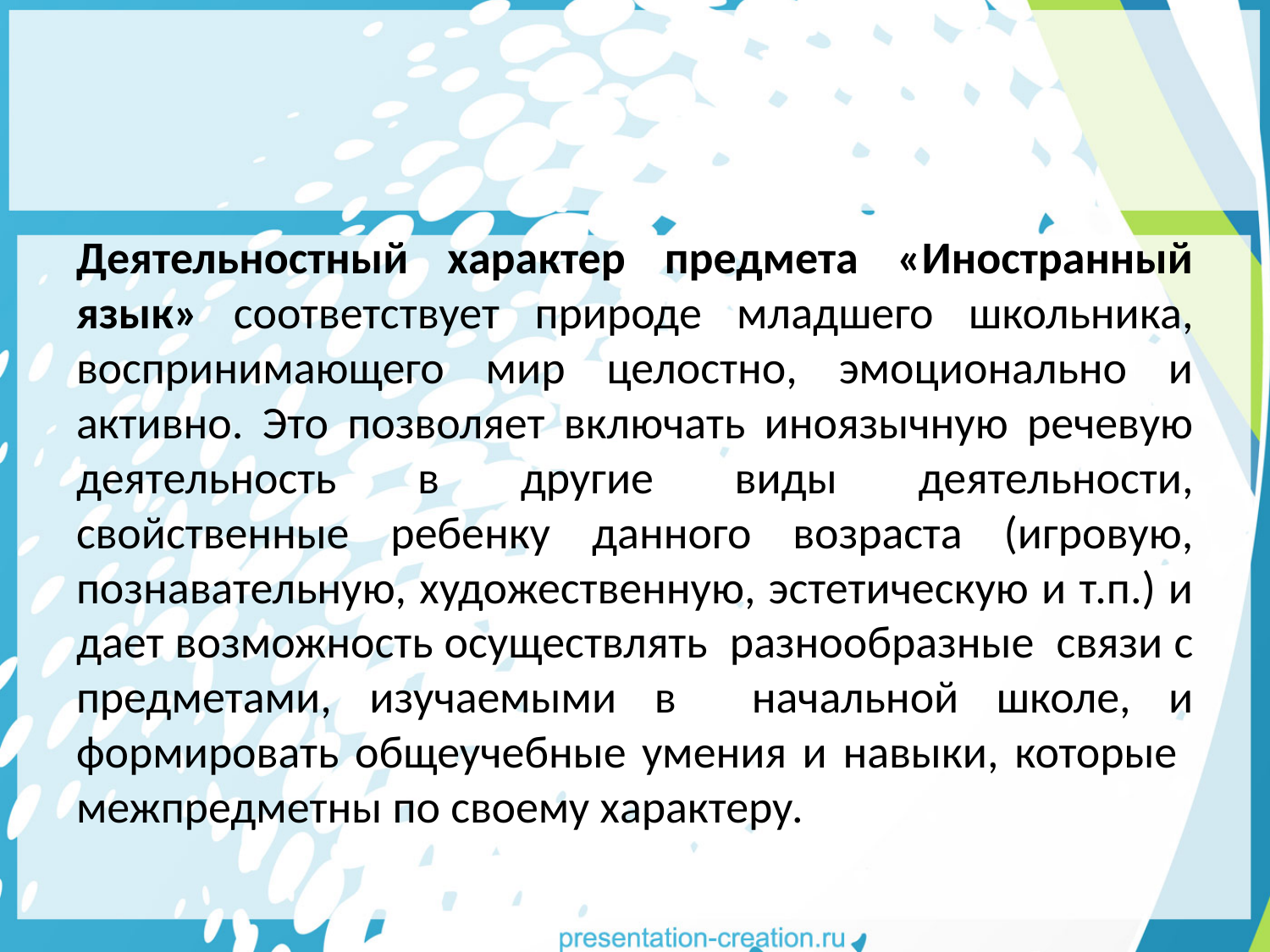

#
Деятельностный характер предмета «Иностранный язык» соответствует природе младшего школьника, воспринимающего мир целостно, эмоционально и активно. Это позволяет включать иноязычную речевую деятельность в другие виды деятельности, свойственные ребенку данного возраста (игровую, познавательную, художественную, эстетическую и т.п.) и дает возможность осуществлять  разнообразные  связи с предметами, изучаемыми в  начальной школе, и формировать общеучебные умения и навыки, которые  межпредметны по своему характеру.